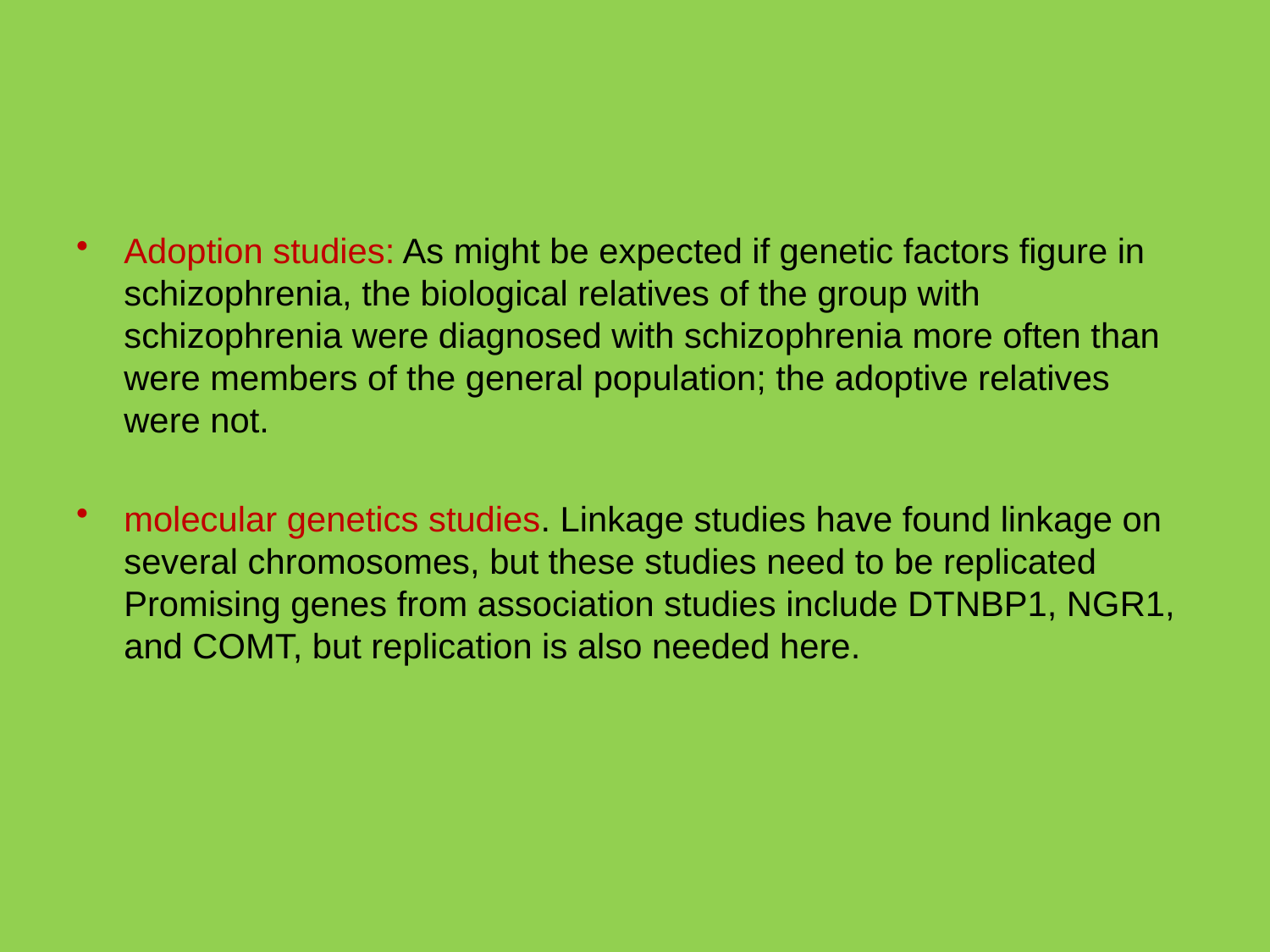

#
Adoption studies: As might be expected if genetic factors figure in schizophrenia, the biological relatives of the group with schizophrenia were diagnosed with schizophrenia more often than were members of the general population; the adoptive relatives were not.

molecular genetics studies. Linkage studies have found linkage on several chromosomes, but these studies need to be replicated Promising genes from association studies include DTNBP1, NGR1, and COMT, but replication is also needed here.